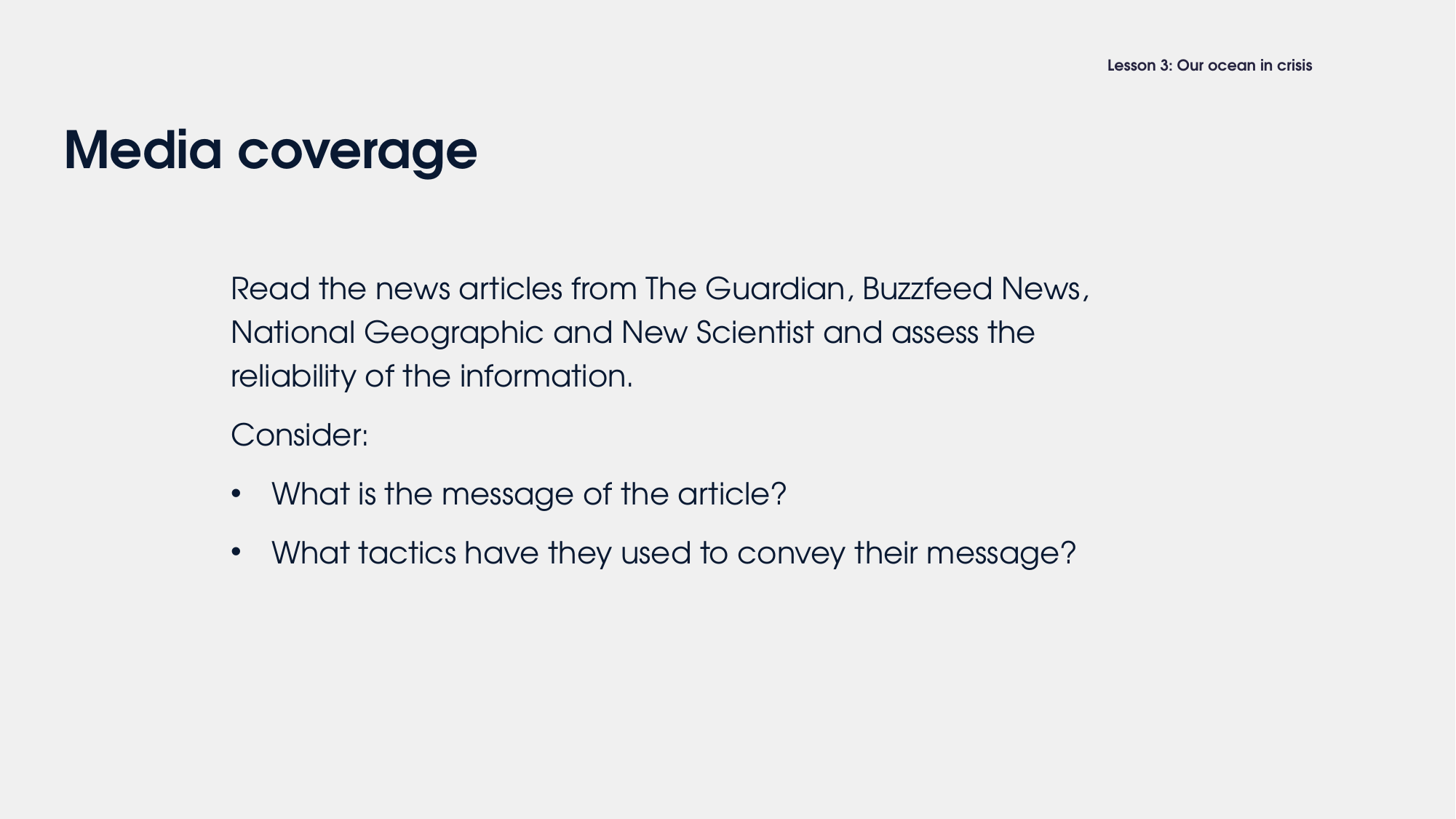

# Lesson 3: Our ocean in crisis
Media coverage

Read the news articles from The Guardian, Buzzfeed News, National Geographic and New Scientist and assess the reliability of the information.
Consider:
What is the message of the article?
What tactics have they used to convey their message?